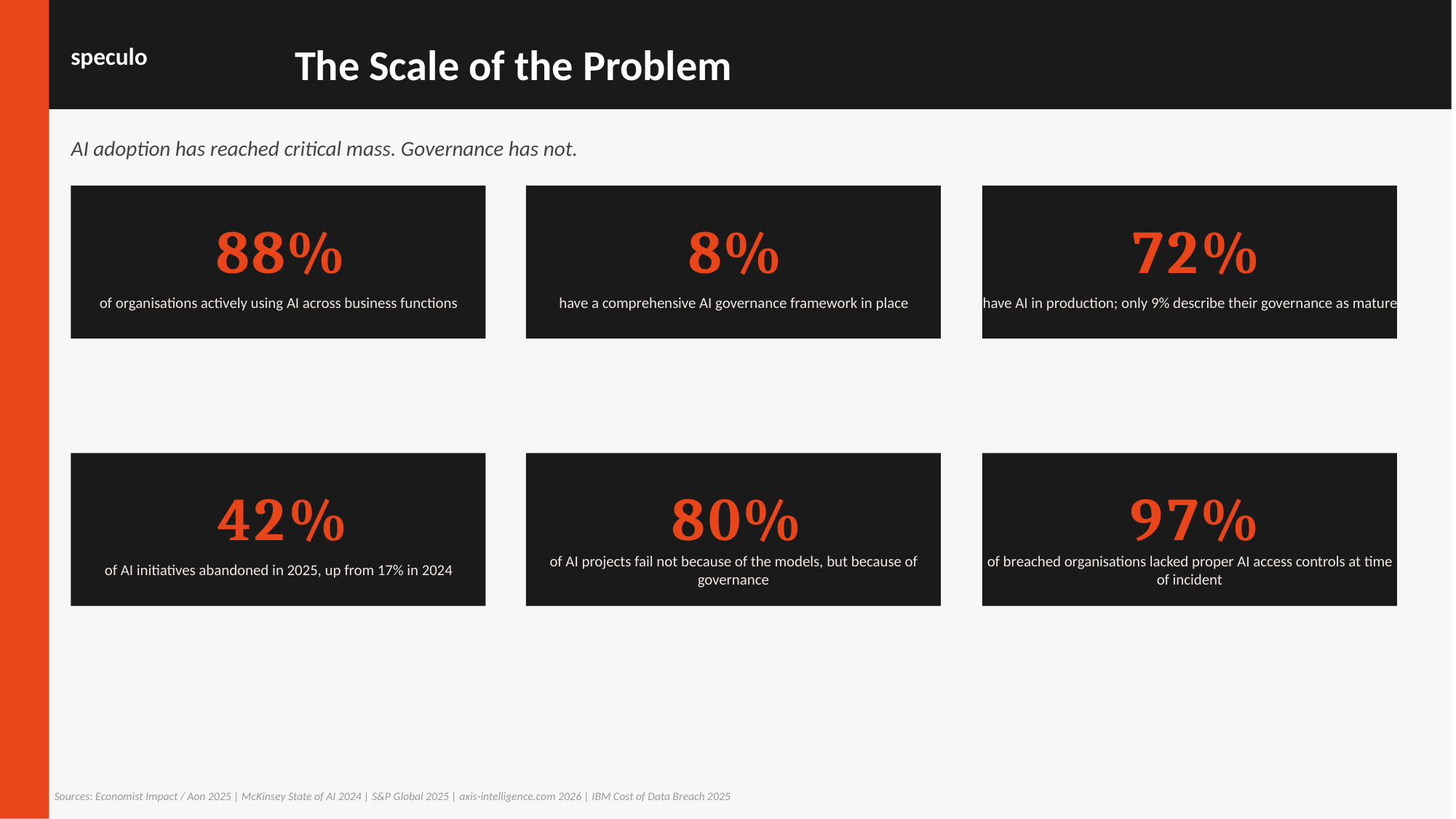

The Scale of the Problem
speculo
AI adoption has reached critical mass. Governance has not.

88%
8%
72%
of organisations actively using AI across business functions
have a comprehensive AI governance framework in place
have AI in production; only 9% describe their governance as mature

42%
80%
97%
of AI projects fail not because of the models, but because of
of breached organisations lacked proper AI access controls at time
of AI initiatives abandoned in 2025, up from 17% in 2024
governance
of incident
Sources: Economist Impact / Aon 2025 | McKinsey State of AI 2024 | S&P Global 2025 | axis-intelligence.com 2026 | IBM Cost of Data Breach 2025